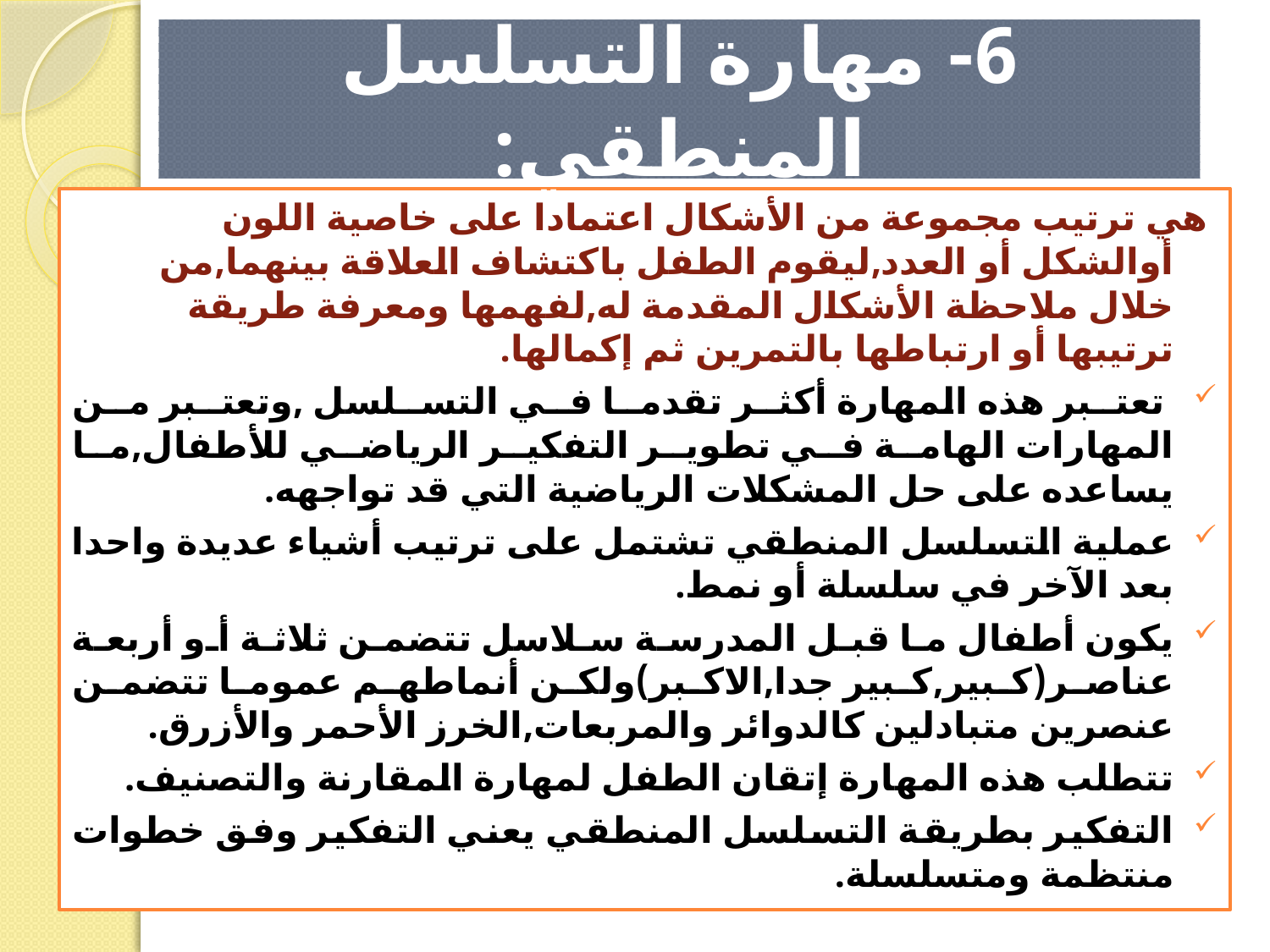

# 6- مهارة التسلسل المنطقي:
هي ترتيب مجموعة من الأشكال اعتمادا على خاصية اللون أوالشكل أو العدد,ليقوم الطفل باكتشاف العلاقة بينهما,من خلال ملاحظة الأشكال المقدمة له,لفهمها ومعرفة طريقة ترتيبها أو ارتباطها بالتمرين ثم إكمالها.
 تعتبر هذه المهارة أكثر تقدما في التسلسل ,وتعتبر من المهارات الهامة في تطوير التفكير الرياضي للأطفال,ما يساعده على حل المشكلات الرياضية التي قد تواجهه.
عملية التسلسل المنطقي تشتمل على ترتيب أشياء عديدة واحدا بعد الآخر في سلسلة أو نمط.
يكون أطفال ما قبل المدرسة سلاسل تتضمن ثلاثة أو أربعة عناصر(كبير,كبير جدا,الاكبر)ولكن أنماطهم عموما تتضمن عنصرين متبادلين كالدوائر والمربعات,الخرز الأحمر والأزرق.
تتطلب هذه المهارة إتقان الطفل لمهارة المقارنة والتصنيف.
التفكير بطريقة التسلسل المنطقي يعني التفكير وفق خطوات منتظمة ومتسلسلة.